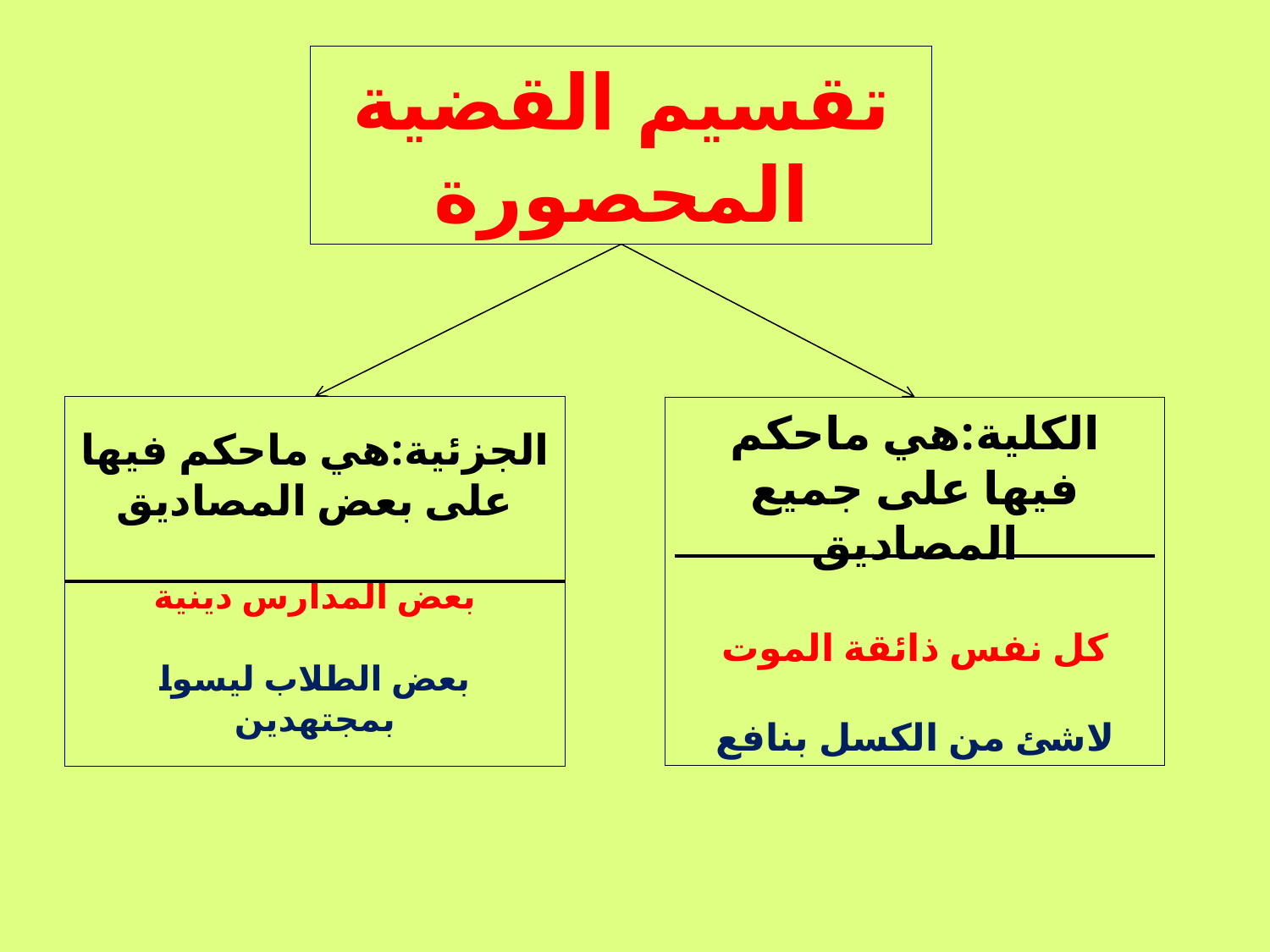

# تقسيم القضية المحصورة
الجزئية:هي ماحكم فيها على بعض المصاديق

بعض المدارس دينية

بعض الطلاب ليسوا بمجتهدين
الكلية:هي ماحكم فيها على جميع المصاديق

كل نفس ذائقة الموت

لاشئ من الكسل بنافع